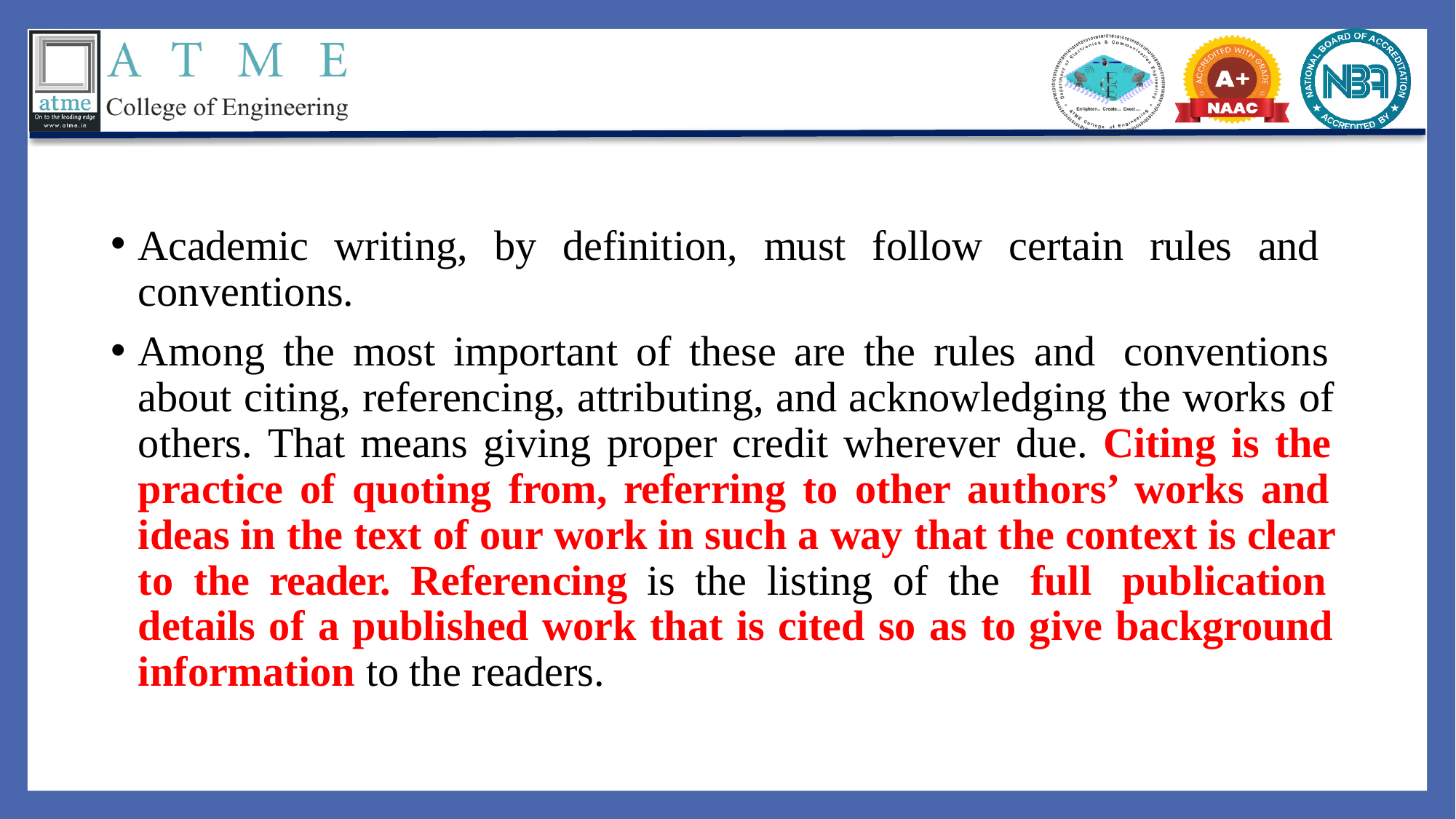

Academic writing, by definition, must follow certain rules and  conventions.
Among the most important of these are the rules and conventions  about citing, referencing, attributing, and acknowledging the works of  others. That means giving proper credit wherever due. Citing is the  practice of quoting from, referring to other authors’ works and  ideas in the text of our work in such a way that the context is clear  to the reader. Referencing is the listing of the full publication  details of a published work that is cited so as to give background  information to the readers.